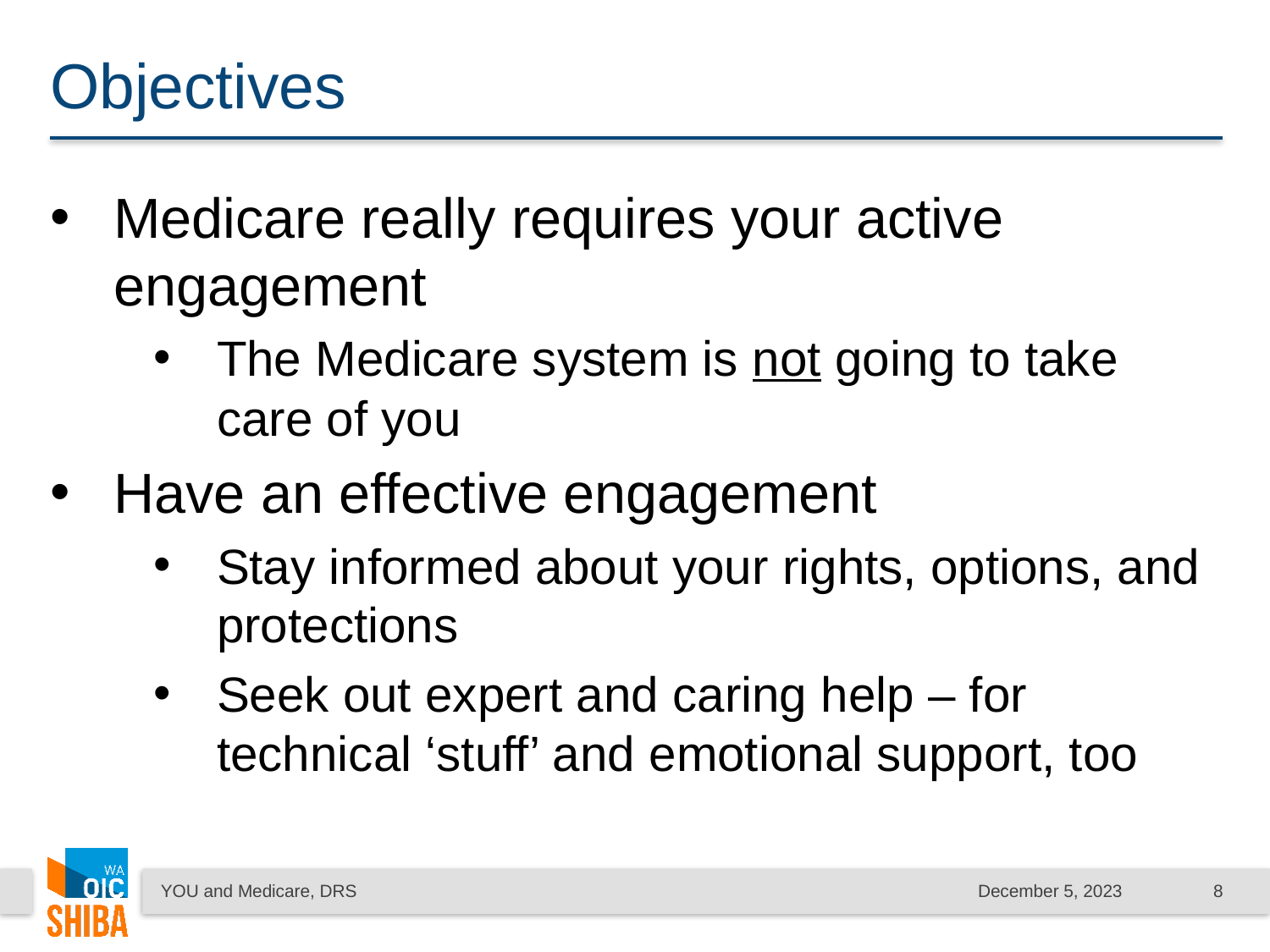

# Objectives
Medicare really requires your active engagement
The Medicare system is not going to take care of you
Have an effective engagement
Stay informed about your rights, options, and protections
Seek out expert and caring help – for technical ‘stuff’ and emotional support, too
YOU and Medicare, DRS
December 5, 2023
8